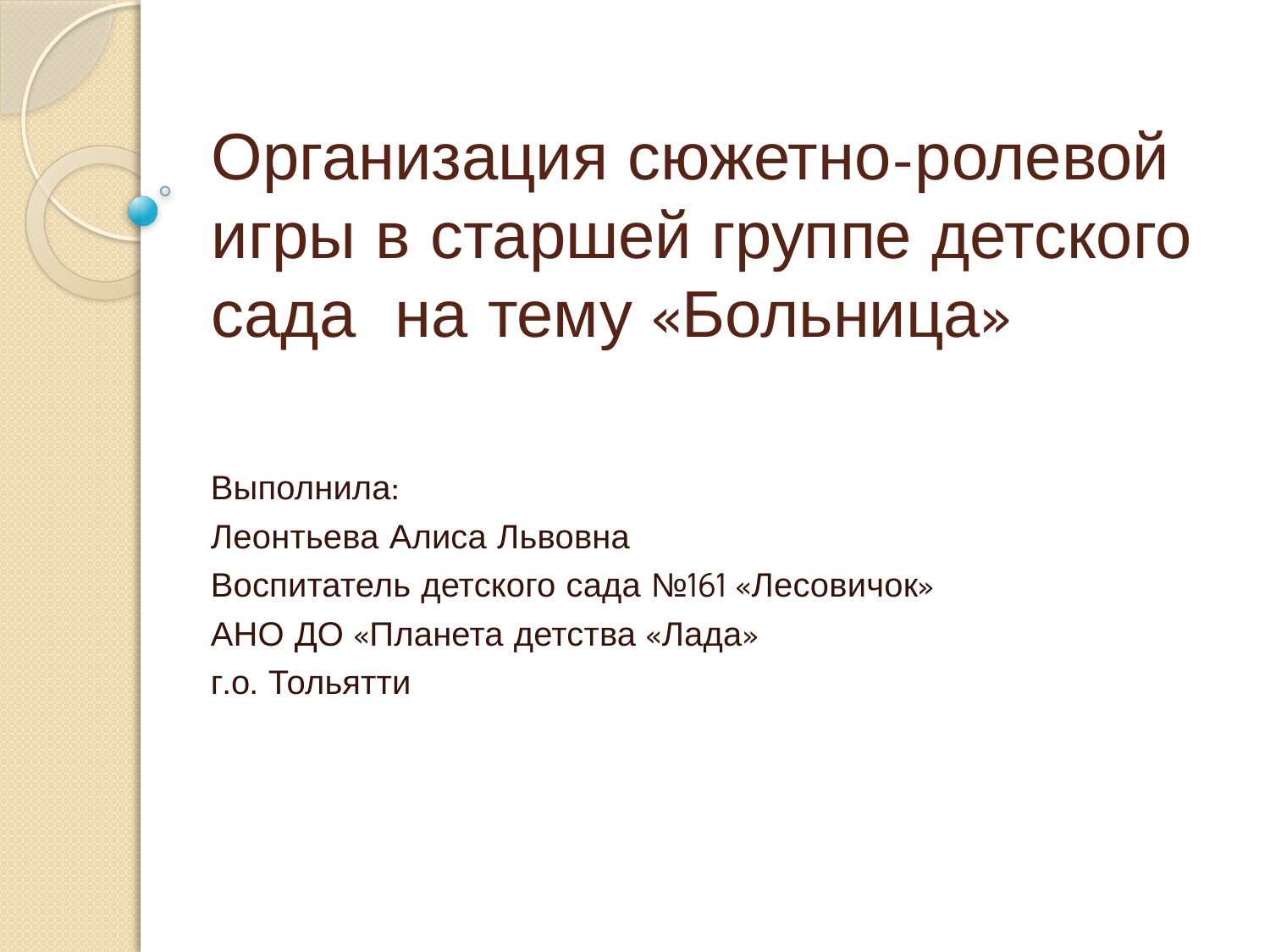

# Организация сюжетно-ролевой игры в старшей группе детского сада  на тему «Больница»
Выполнила:
Леонтьева Алиса Львовна
Воспитатель детского сада №161 «Лесовичок»
АНО ДО «Планета детства «Лада»
г.о. Тольятти